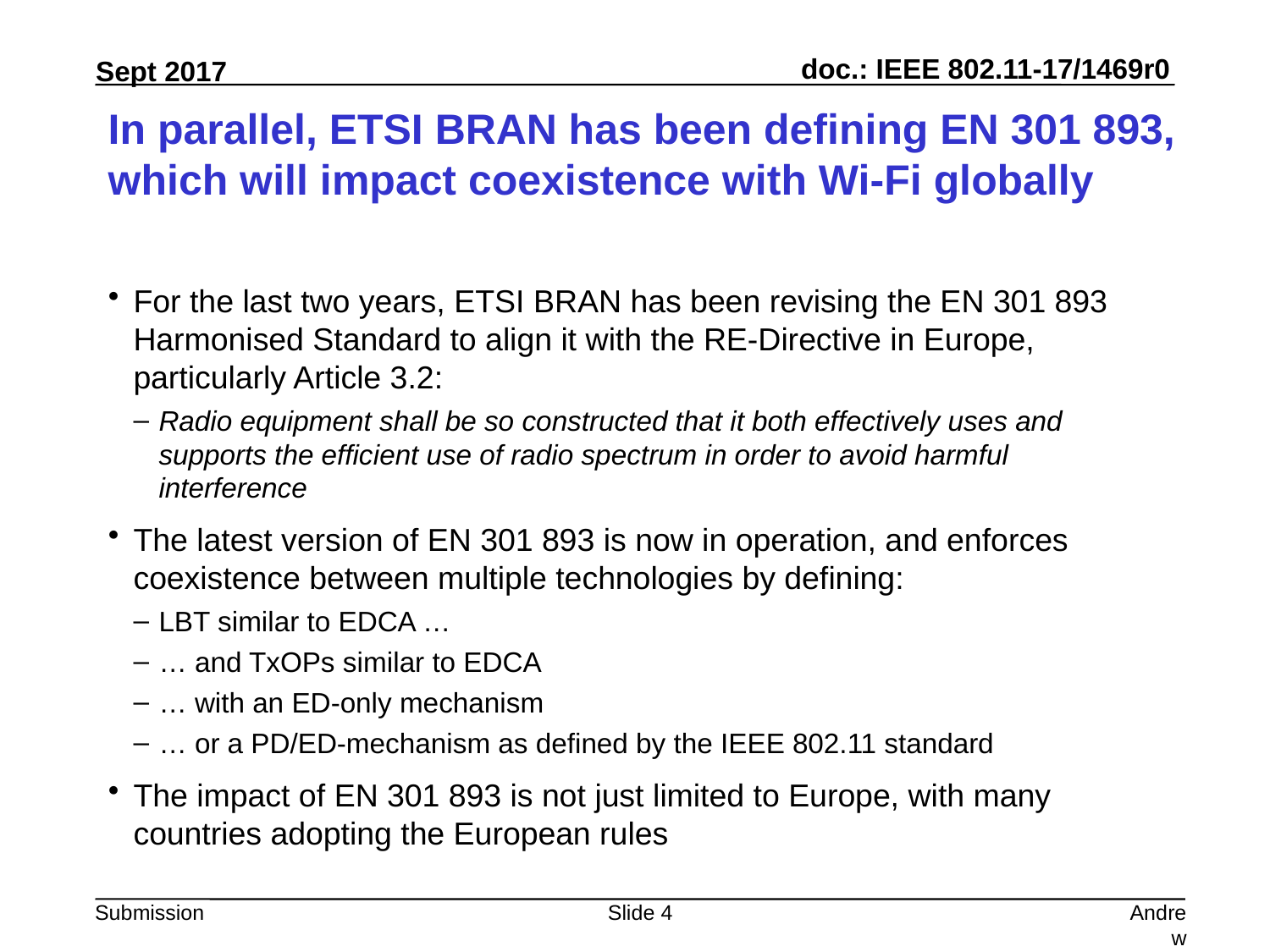

# In parallel, ETSI BRAN has been defining EN 301 893, which will impact coexistence with Wi-Fi globally
For the last two years, ETSI BRAN has been revising the EN 301 893 Harmonised Standard to align it with the RE-Directive in Europe, particularly Article 3.2:
Radio equipment shall be so constructed that it both effectively uses and supports the efficient use of radio spectrum in order to avoid harmful interference
The latest version of EN 301 893 is now in operation, and enforces coexistence between multiple technologies by defining:
LBT similar to EDCA …
… and TxOPs similar to EDCA
… with an ED-only mechanism
… or a PD/ED-mechanism as defined by the IEEE 802.11 standard
The impact of EN 301 893 is not just limited to Europe, with many countries adopting the European rules

Slide 4
Andrew Myles, Cisco